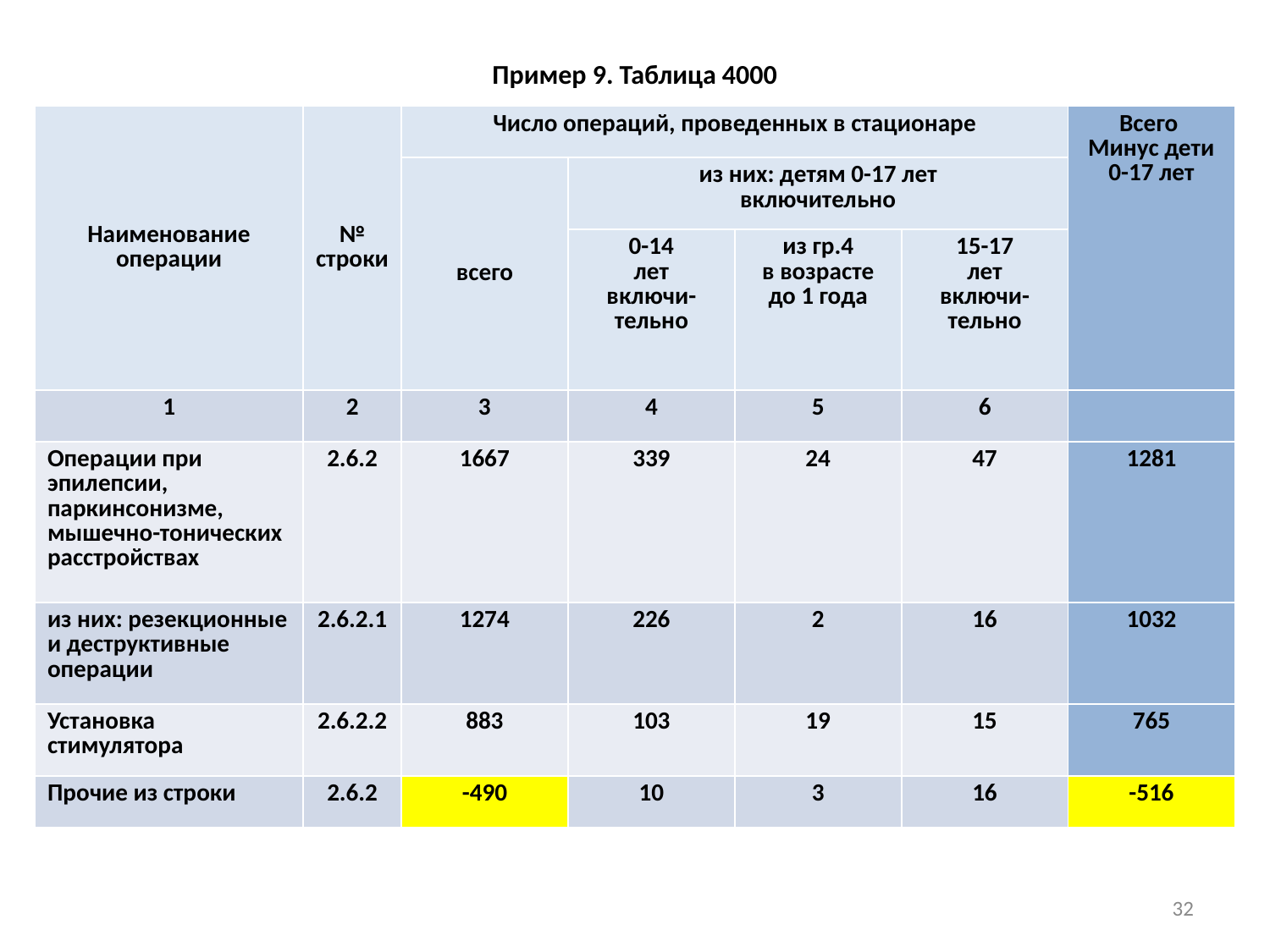

# Пример 9. Таблица 4000
| Наименование операции | № строки | Число операций, проведенных в стационаре |  |  |  | Всего Минус дети 0-17 лет |
| --- | --- | --- | --- | --- | --- | --- |
|  |  | всего | из них: детям 0-17 лет включительно |  |  |  |
|  |  |  | 0-14 лет включи- тельно | из гр.4 в возрасте до 1 года | 15-17 лет включи- тельно |  |
| 1 | 2 | 3 | 4 | 5 | 6 |  |
| Операции при эпилепсии, паркинсонизме, мышечно-тонических расстройствах | 2.6.2 | 1667 | 339 | 24 | 47 | 1281 |
| из них: резекционные и деструктивные операции | 2.6.2.1 | 1274 | 226 | 2 | 16 | 1032 |
| Установка стимулятора | 2.6.2.2 | 883 | 103 | 19 | 15 | 765 |
| Прочие из строки | 2.6.2 | -490 | 10 | 3 | 16 | -516 |
32